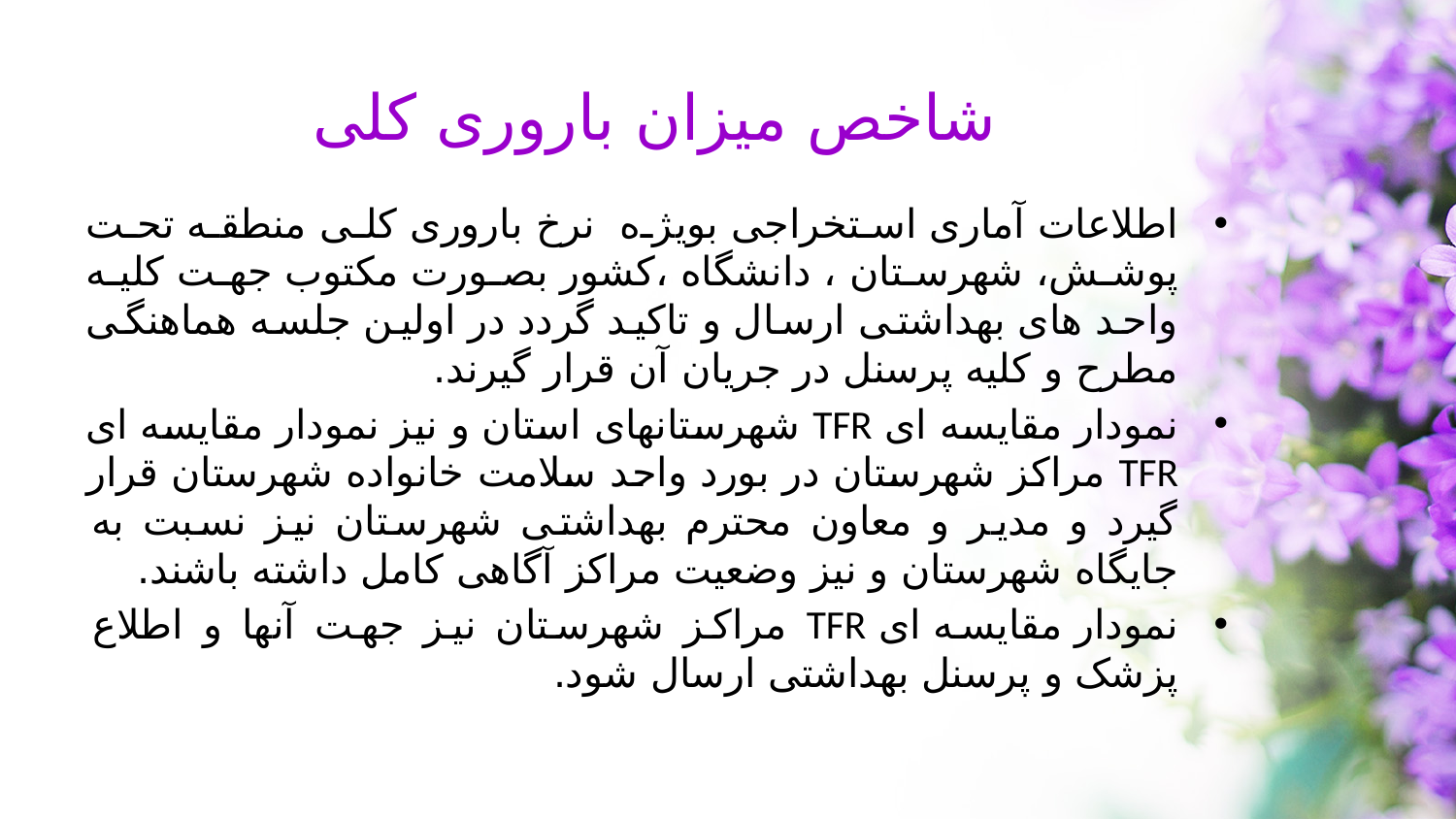

# شاخص میزان باروری کلی
اطلاعات آماری استخراجی بویژه  نرخ باروری کلی منطقه تحت پوشش، شهرستان ، دانشگاه ،کشور بصورت مکتوب جهت کلیه واحد های بهداشتی ارسال و تاکید گردد در اولین جلسه هماهنگی مطرح و کلیه پرسنل در جریان آن قرار گیرند.
نمودار مقایسه ای TFR شهرستانهای استان و نیز نمودار مقایسه ای TFR مراکز شهرستان در بورد واحد سلامت خانواده شهرستان قرار گیرد و مدیر و معاون محترم بهداشتی شهرستان نیز نسبت به جایگاه شهرستان و نیز وضعیت مراکز آگاهی کامل داشته باشند.
نمودار مقایسه ای TFR مراکز شهرستان نیز جهت آنها و اطلاع پزشک و پرسنل بهداشتی ارسال شود.